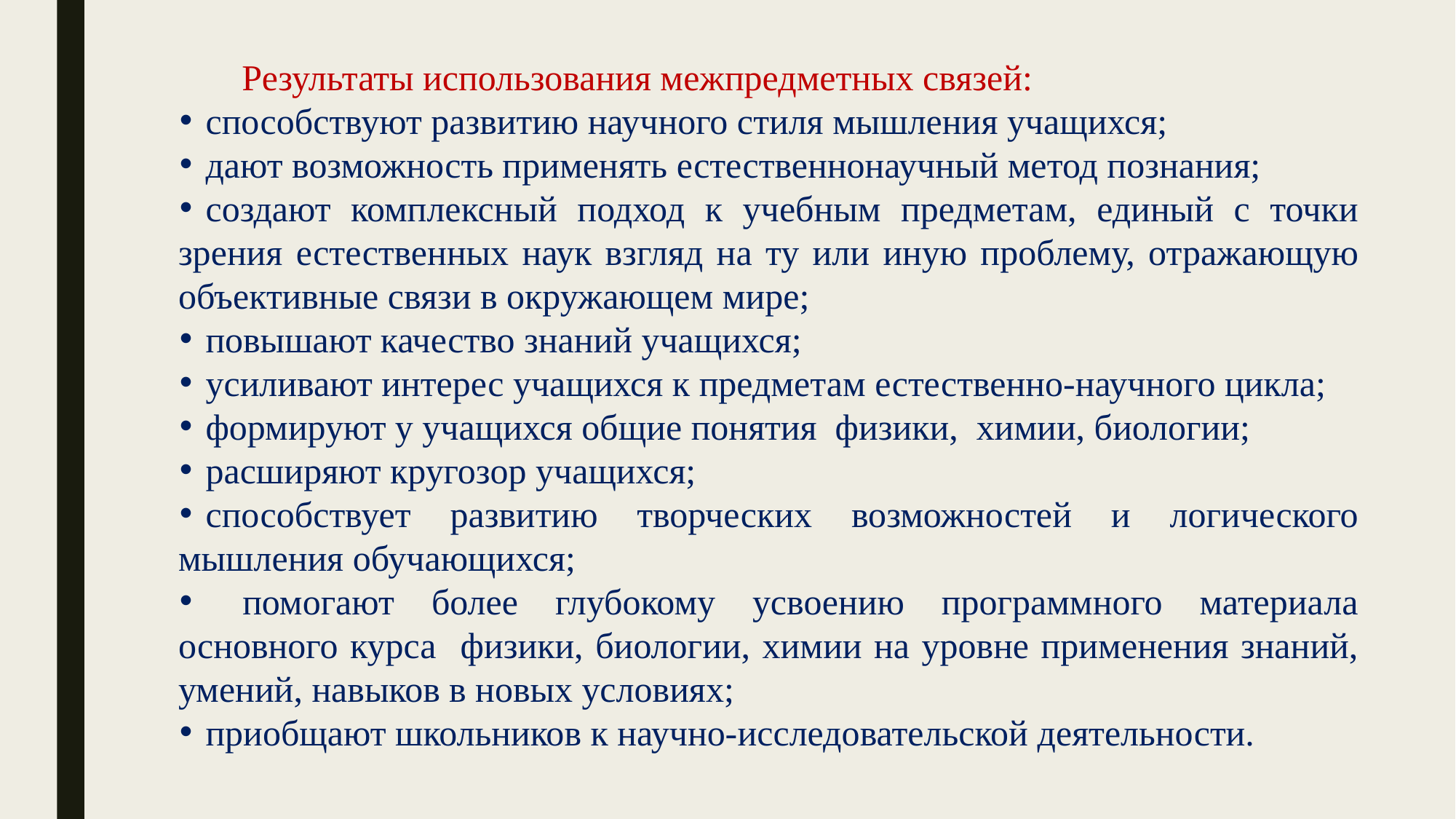

Результаты использования межпредметных связей:
способствуют развитию научного стиля мышления учащихся;
дают возможность применять естественнонаучный метод познания;
создают комплексный подход к учебным предметам, единый с точки зрения естественных наук взгляд на ту или иную проблему, отражающую объективные связи в окружающем мире;
повышают качество знаний учащихся;
усиливают интерес учащихся к предметам естественно-научного цикла;
формируют у учащихся общие понятия  физики,  химии, биологии;
расширяют кругозор учащихся;
способствует развитию творческих возможностей и логического мышления обучающихся;
 помогают более глубокому усвоению программного материала основного курса  физики, биологии, химии на уровне применения знаний, умений, навыков в новых условиях;
приобщают школьников к научно-исследовательской деятельности.